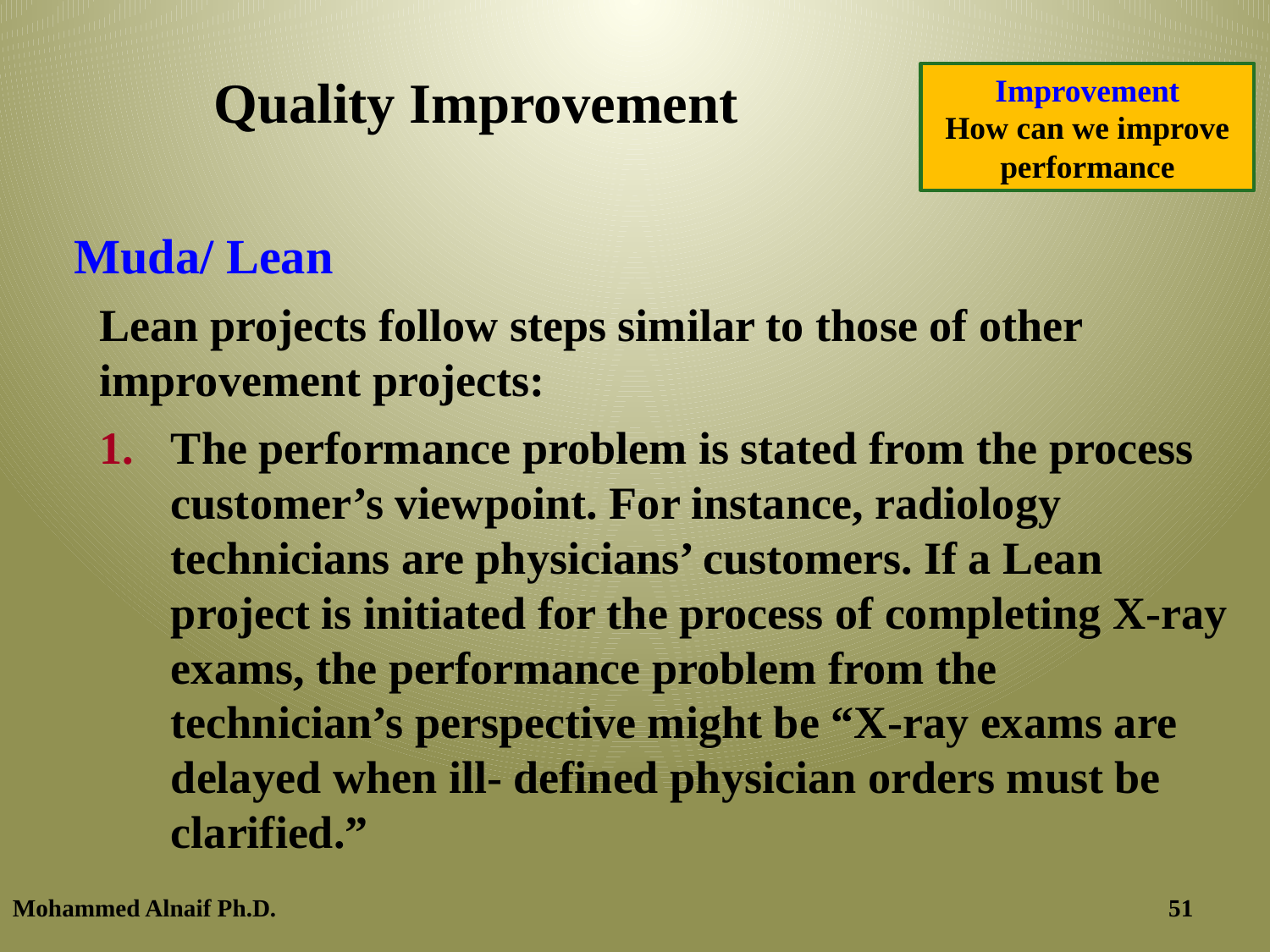

# Quality Improvement
Improvement
How can we improve performance
Muda/ Lean
Lean projects follow steps similar to those of other improvement projects:
The performance problem is stated from the process customer’s viewpoint. For instance, radiology technicians are physicians’ customers. If a Lean project is initiated for the process of completing X-ray exams, the performance problem from the technician’s perspective might be “X-ray exams are delayed when ill- defined physician orders must be clarified.”
Mohammed Alnaif Ph.D.
11/20/2016
51